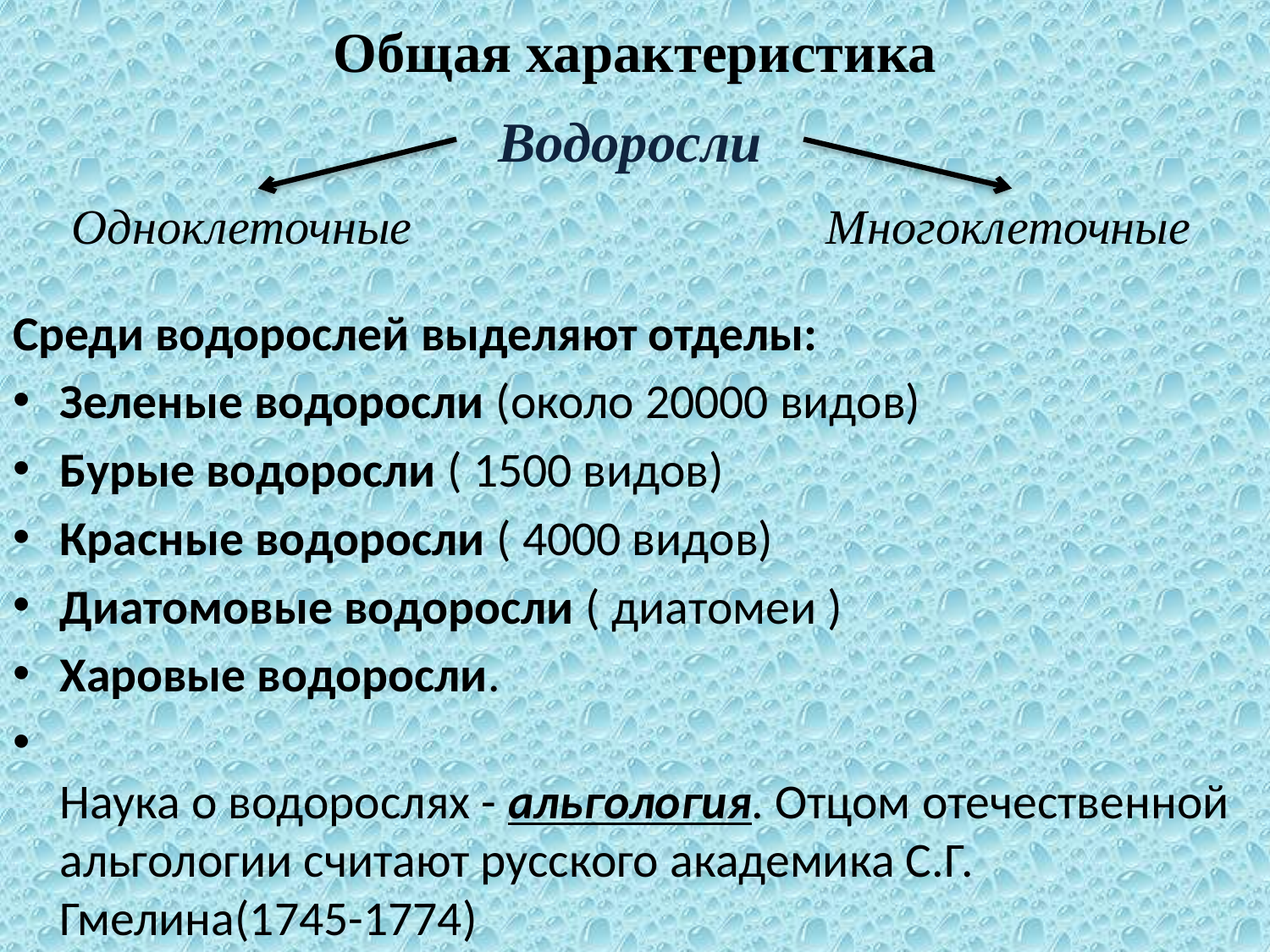

# Общая характеристика
Водоросли

Среди водорослей выделяют отделы:
Зеленые водоросли (около 20000 видов)
Бурые водоросли ( 1500 видов)
Красные водоросли ( 4000 видов)
Диатомовые водоросли ( диатомеи )
Харовые водоросли.
Наука о водорослях - альгология. Отцом отечественной альгологии считают русского академика С.Г. Гмелина(1745-1774)
Одноклеточные
Многоклеточные